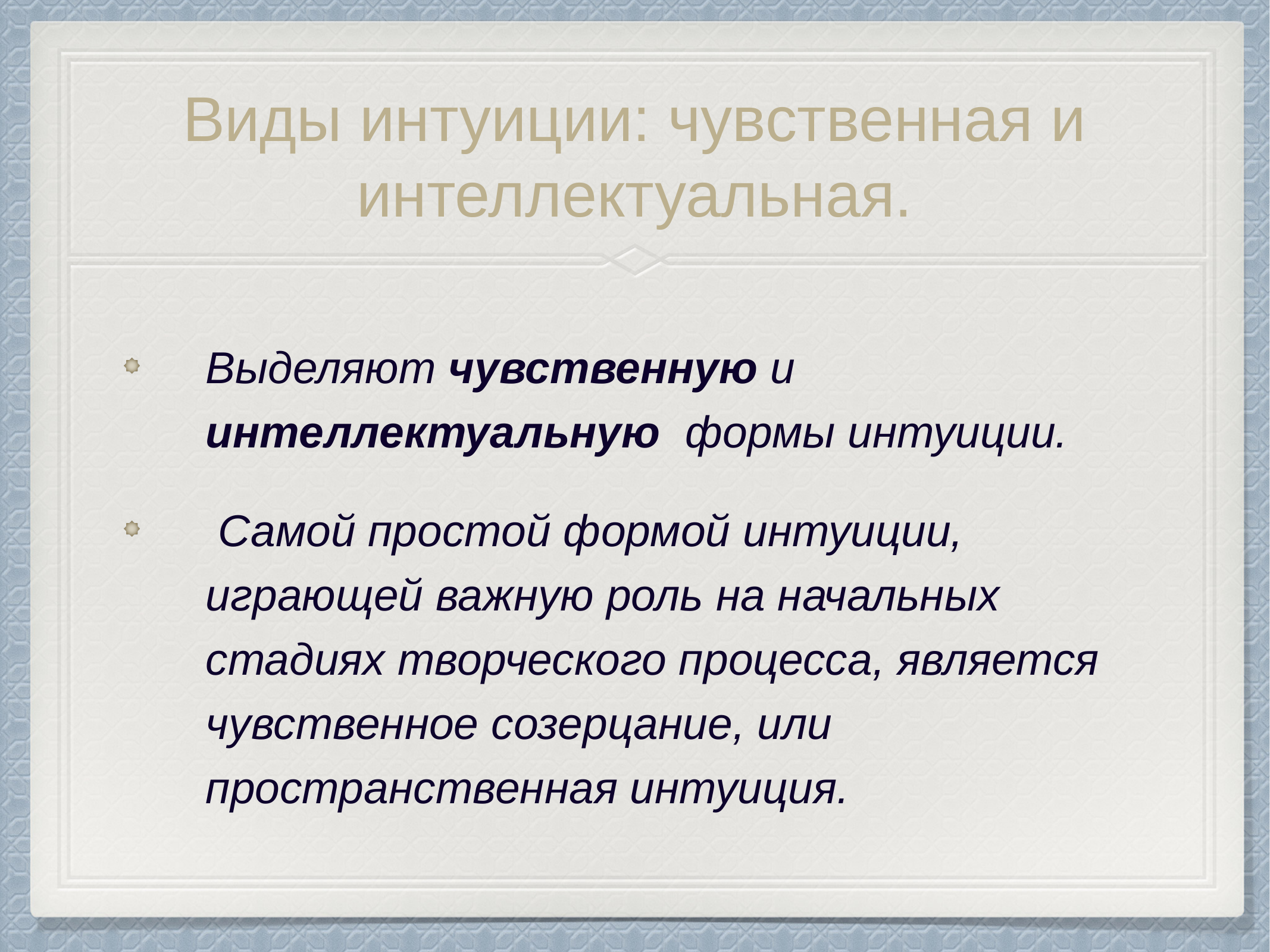

# Виды интуиции: чувственная и интеллектуальная.
Выделяют чувственную и интеллектуальную  формы интуиции.
 Самой простой формой интуиции, играющей важную роль на начальных стадиях творческого процесса, является чувственное созерцание, или пространственная интуиция.